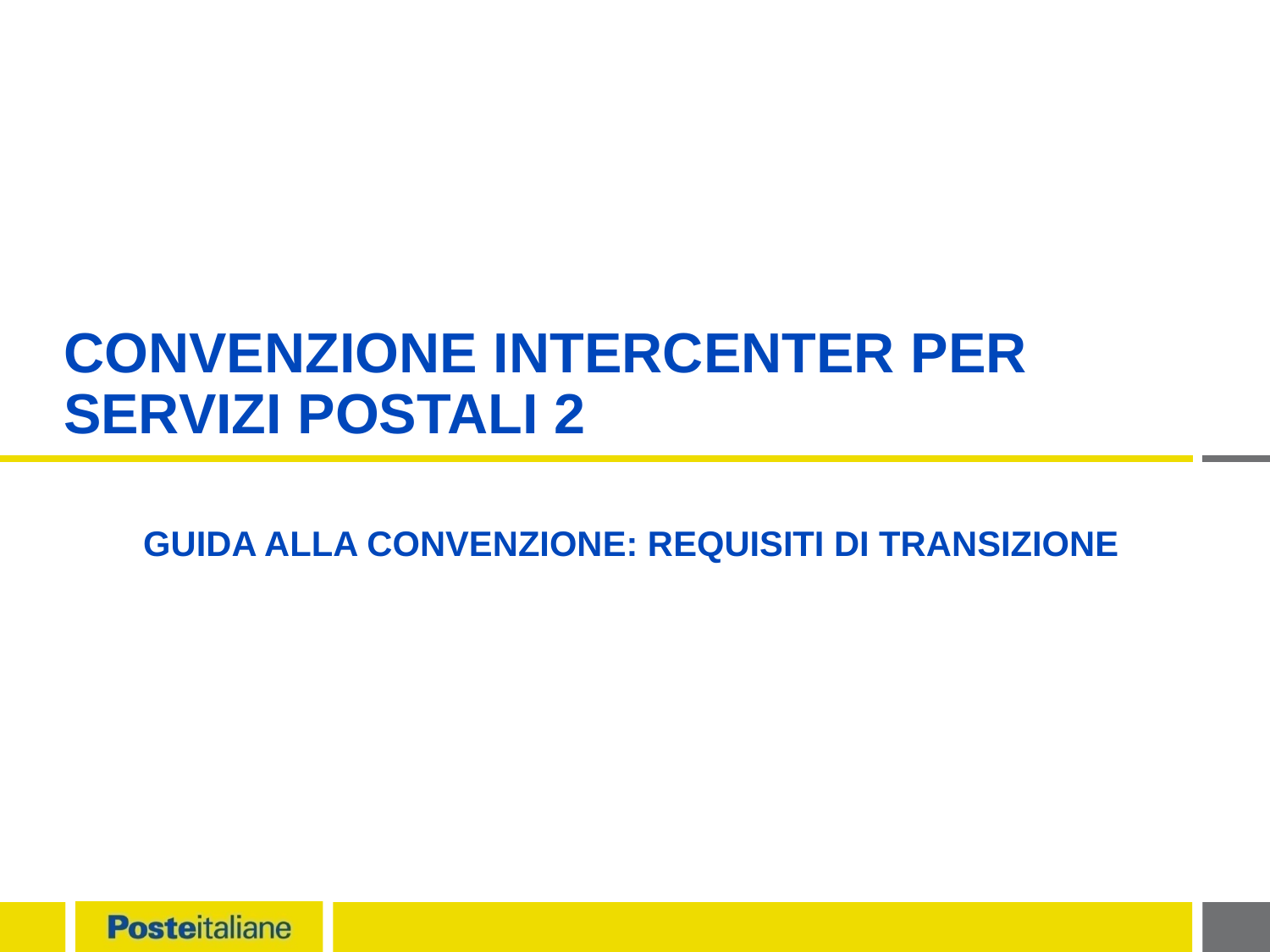

# CONVENZIONE INTERCENTER PER SERVIZI postali 2
GUIDA ALLA CONVENZIONE: requisiti di transizione